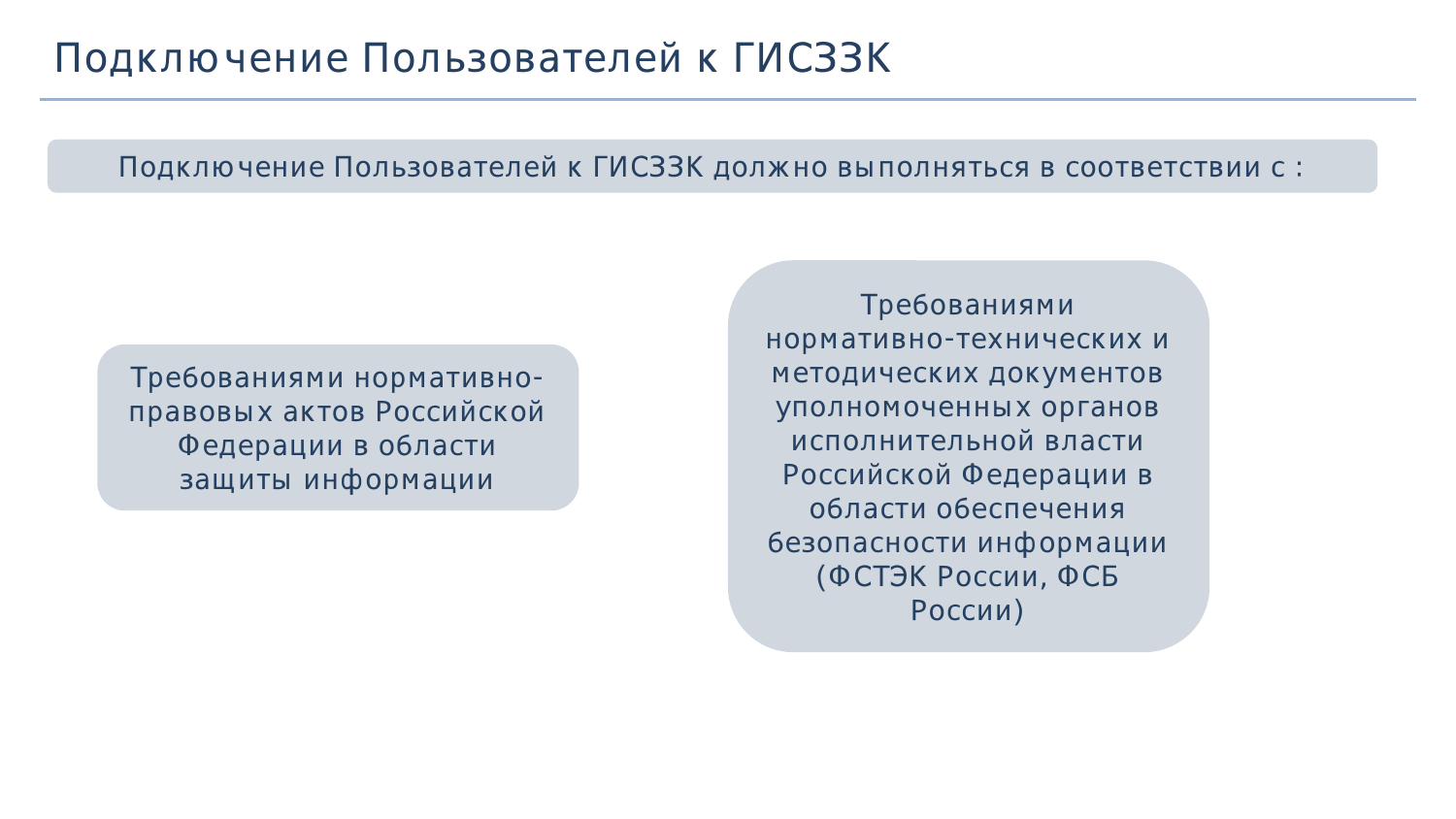

Подключение Пользователей к ГИСЗЗК
Подключение Пользователей к ГИСЗЗК должно выполняться в соответствии с :
Требованиями нормативно-технических и методических документов уполномоченных органов исполнительной власти Российской Федерации в области обеспечения безопасности информации (ФСТЭК России, ФСБ России)
Требованиями нормативно-правовых актов Российской Федерации в области защиты информации